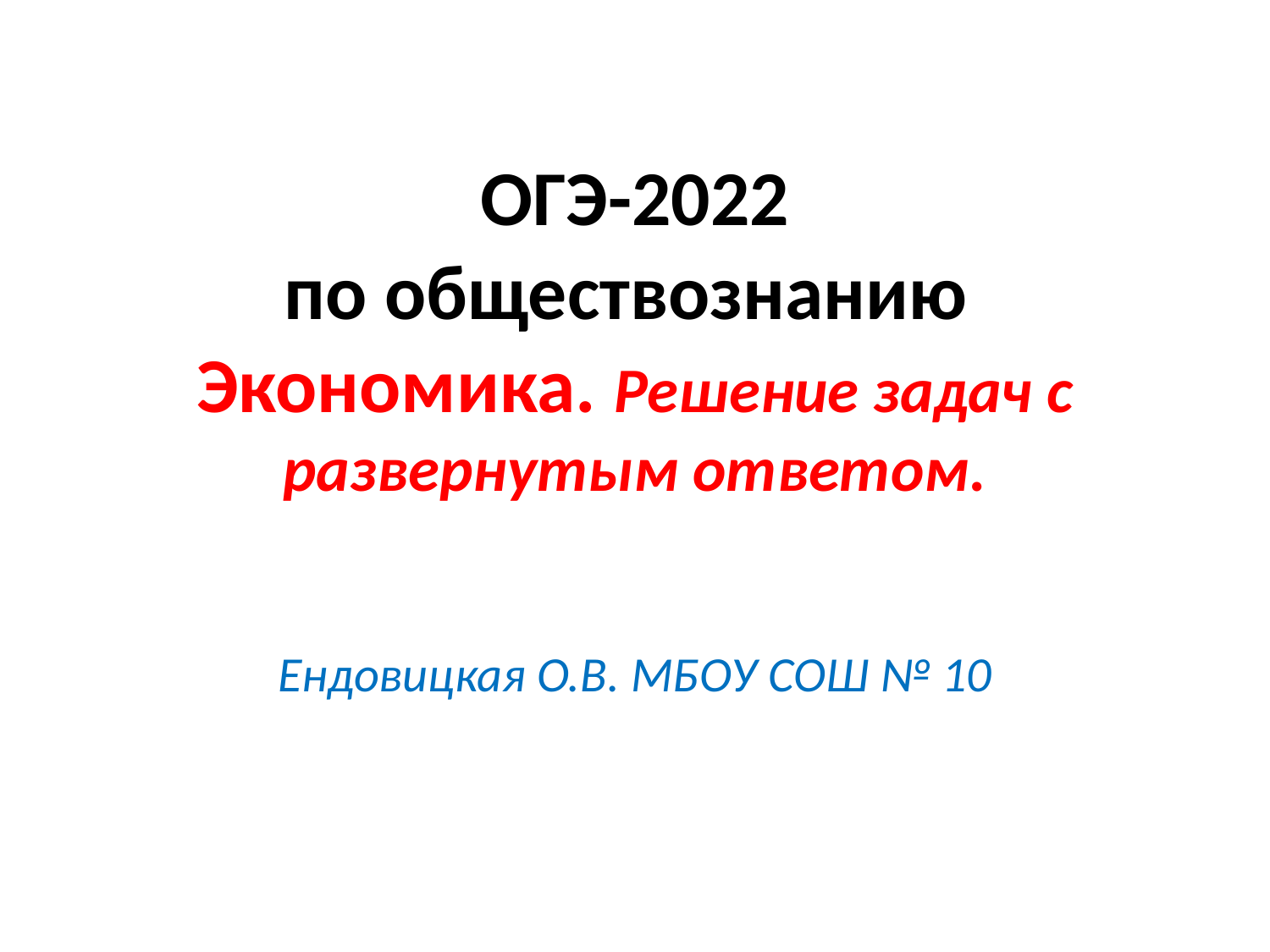

# ОГЭ-2022 по обществознанию Экономика. Решение задач с развернутым ответом.
Ендовицкая О.В. МБОУ СОШ № 10